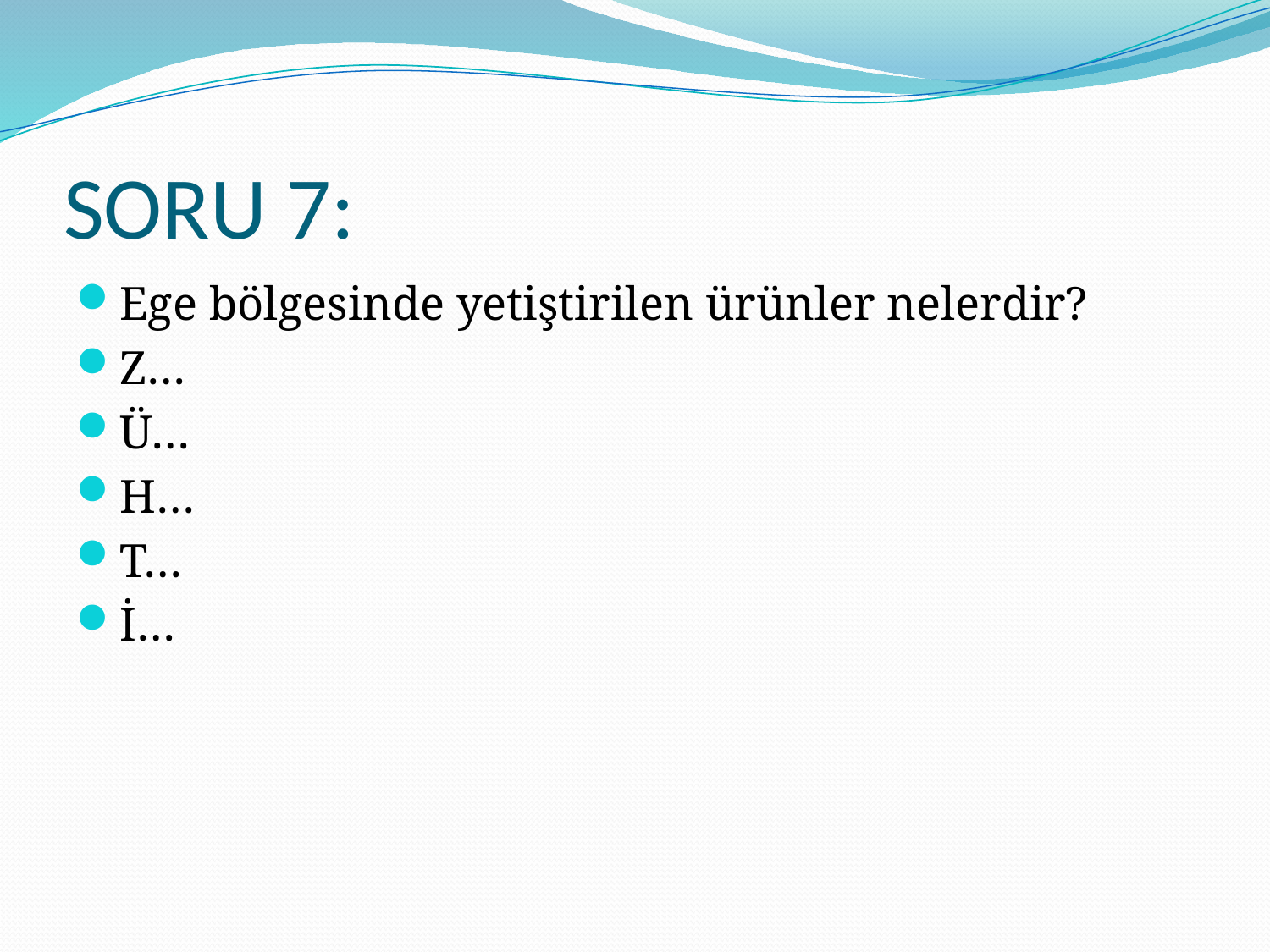

# SORU 7:
Ege bölgesinde yetiştirilen ürünler nelerdir?
Z…
Ü…
H…
T…
İ…